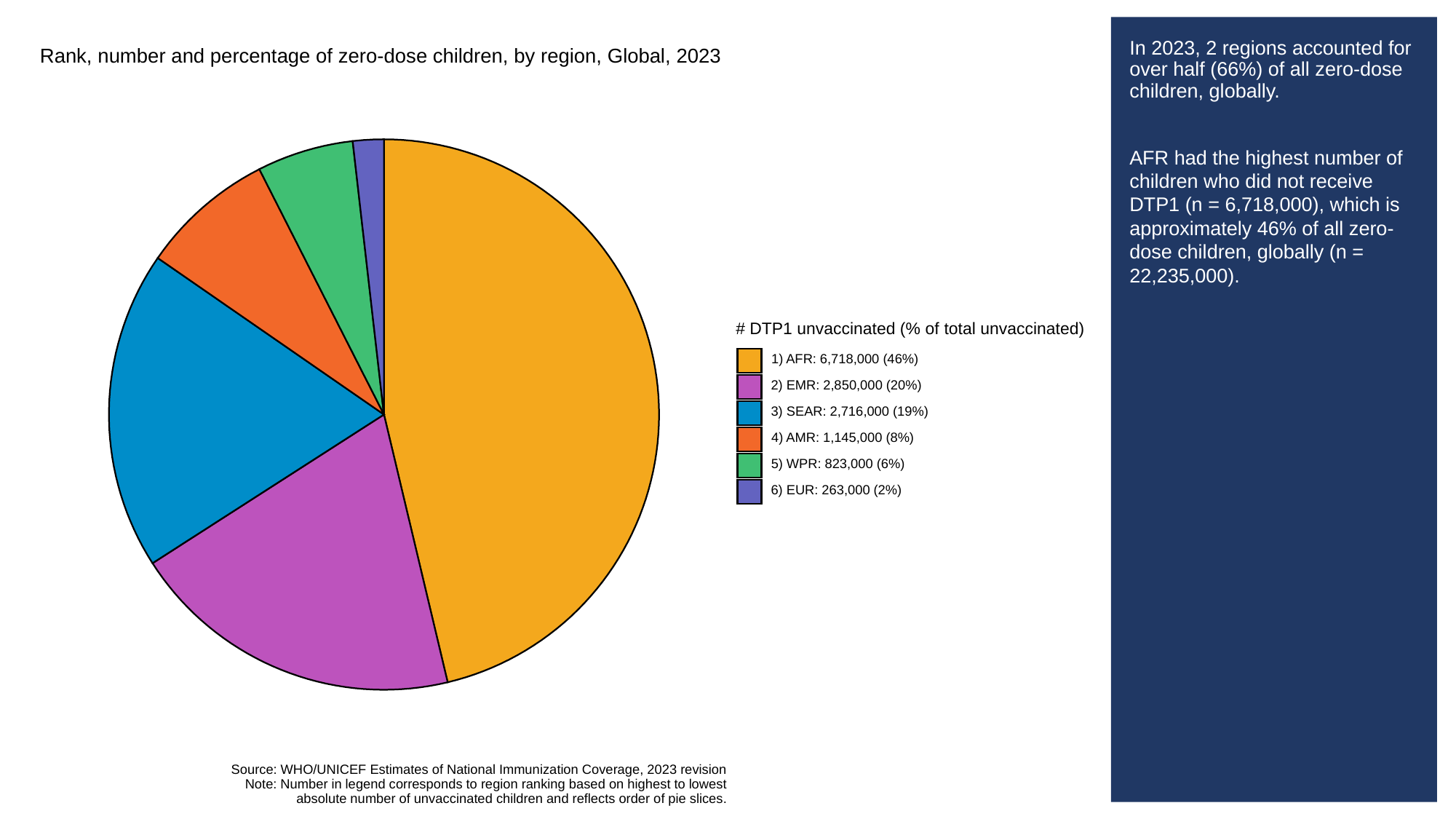

# In 2023, 2 regions accounted for over half (66%) of all zero-dose children, globally.

AFR had the highest number of children who did not receive DTP1 (n = 6,718,000), which is approximately 46% of all zero-dose children, globally (n = 22,235,000).

Rank, number and percentage of zero-dose children, by region, Global, 2023

# DTP1 unvaccinated (% of total unvaccinated)

1) AFR: 6,718,000 (46%)

2) EMR: 2,850,000 (20%)

3) SEAR: 2,716,000 (19%)

4) AMR: 1,145,000 (8%)

5) WPR: 823,000 (6%)

6) EUR: 263,000 (2%)
Source: WHO/UNICEF Estimates of National Immunization Coverage, 2023 revision
Note: Number in legend corresponds to region ranking based on highest to lowest
absolute number of unvaccinated children and reflects order of pie slices.